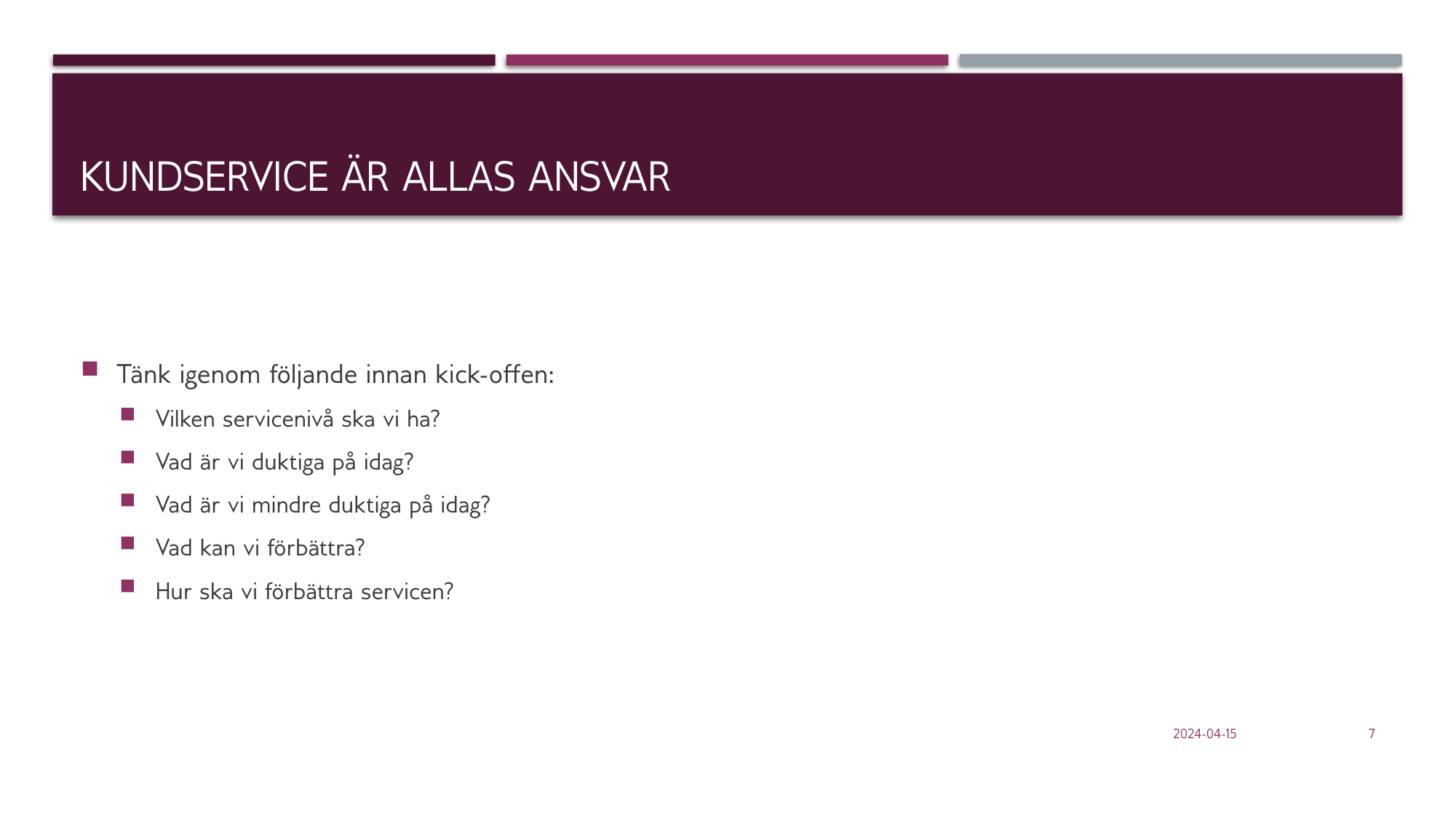

# Kundservice är allas ansvar
Tänk igenom följande innan kick-offen:
Vilken servicenivå ska vi ha?
Vad är vi duktiga på idag?
Vad är vi mindre duktiga på idag?
Vad kan vi förbättra?
Hur ska vi förbättra servicen?
2024-04-15
7